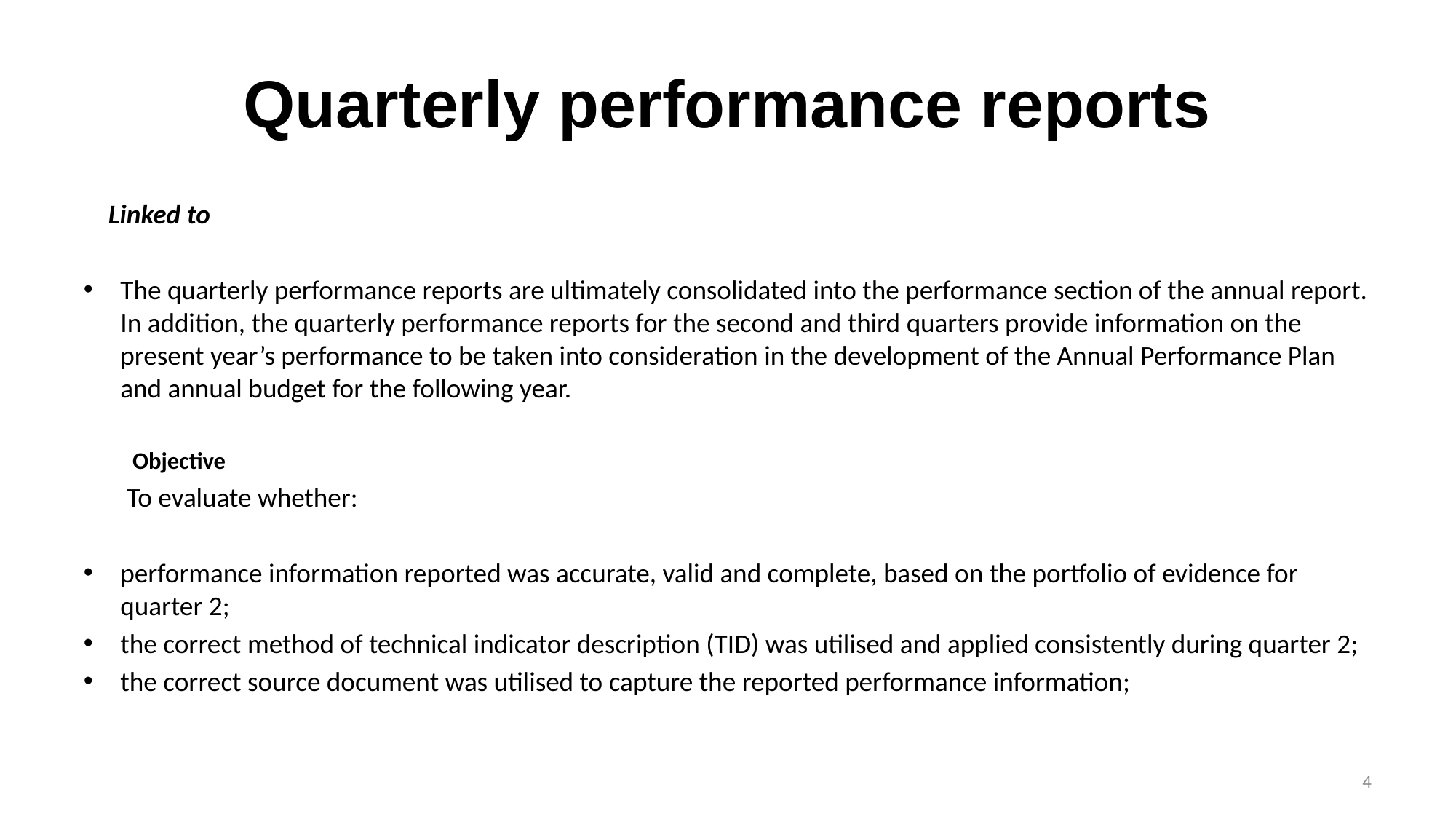

# Quarterly performance reports
    Linked to

The quarterly performance reports are ultimately consolidated into the performance section of the annual report. In addition, the quarterly performance reports for the second and third quarters provide information on the present year’s performance to be taken into consideration in the development of the Annual Performance Plan and annual budget for the following year.

Objective
       To evaluate whether:

performance information reported was accurate, valid and complete, based on the portfolio of evidence for quarter 2;
the correct method of technical indicator description (TID) was utilised and applied consistently during quarter 2;
the correct source document was utilised to capture the reported performance information;

4